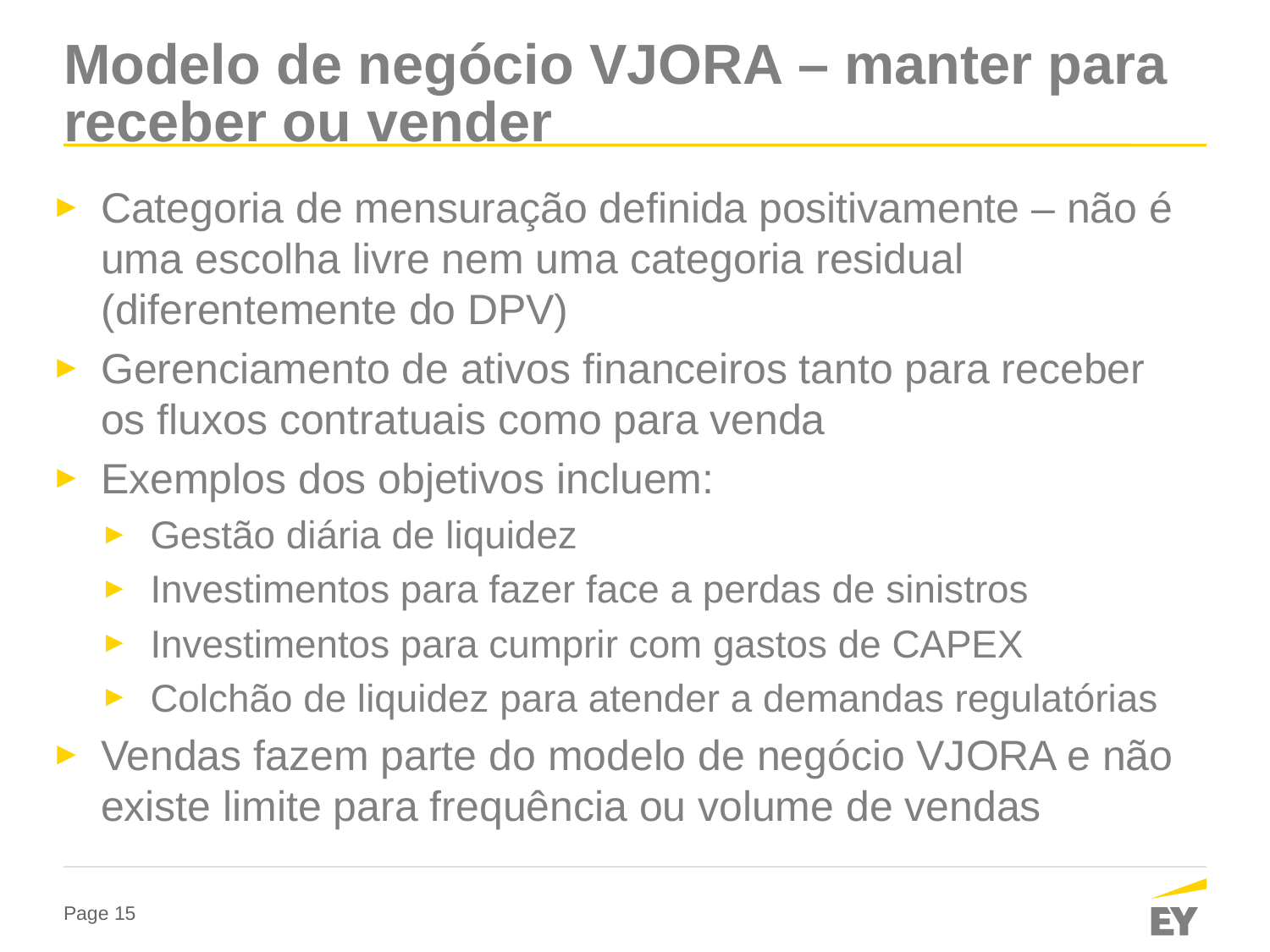

# Modelo de negócio VJORA – manter para receber ou vender

Categoria de mensuração definida positivamente – não é uma escolha livre nem uma categoria residual (diferentemente do DPV)
Gerenciamento de ativos financeiros tanto para receber os fluxos contratuais como para venda
Exemplos dos objetivos incluem:
Gestão diária de liquidez
Investimentos para fazer face a perdas de sinistros
Investimentos para cumprir com gastos de CAPEX
Colchão de liquidez para atender a demandas regulatórias
Vendas fazem parte do modelo de negócio VJORA e não existe limite para frequência ou volume de vendas